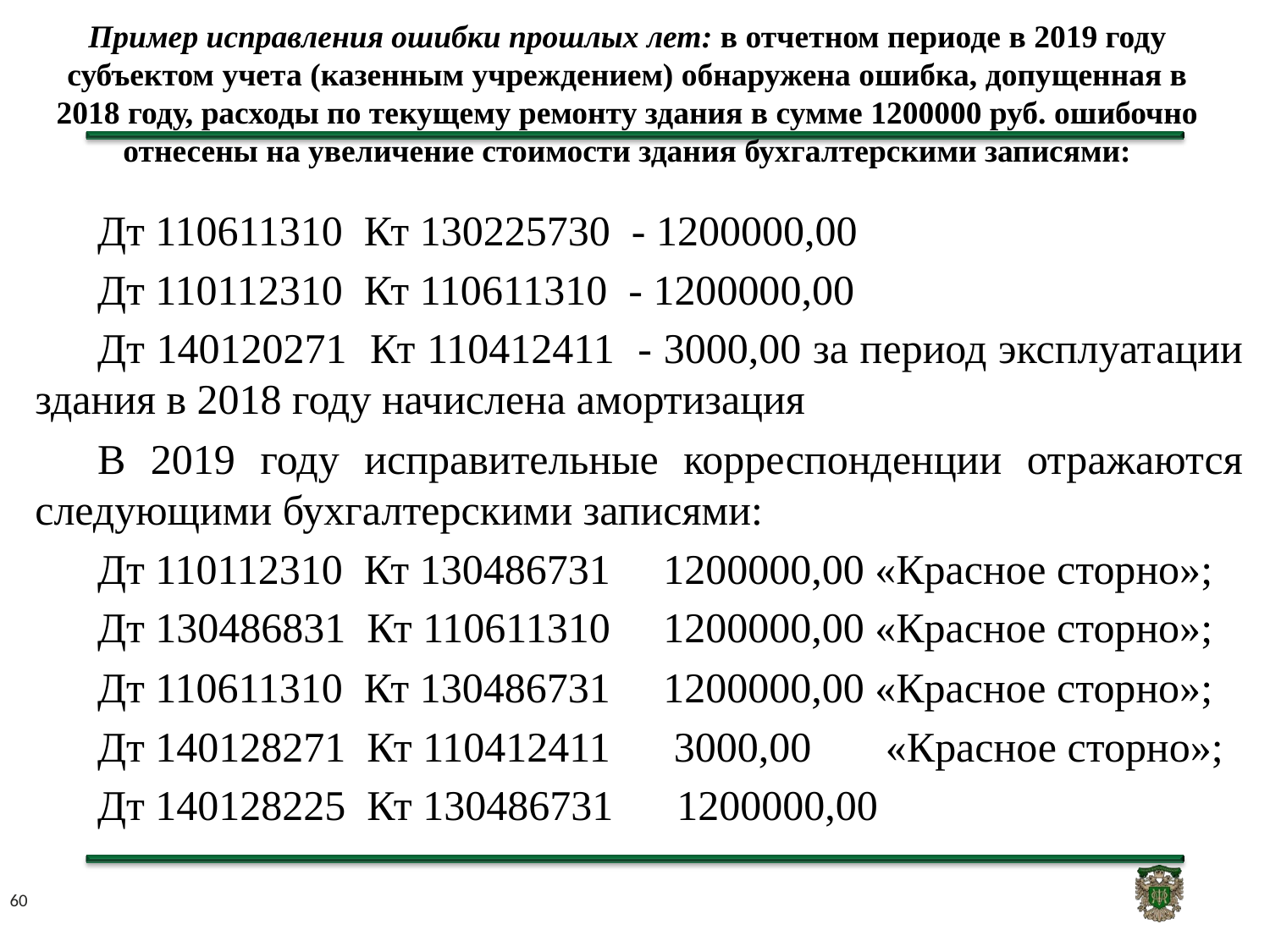

# Пример исправления ошибки прошлых лет: в отчетном периоде в 2019 году субъектом учета (казенным учреждением) обнаружена ошибка, допущенная в 2018 году, расходы по текущему ремонту здания в сумме 1200000 руб. ошибочно отнесены на увеличение стоимости здания бухгалтерскими записями:

Дт 110611310  Кт 130225730  - 1200000,00
Дт 110112310  Кт 110611310  - 1200000,00
Дт 140120271  Кт 110412411  - 3000,00 за период эксплуатации здания в 2018 году начислена амортизация
В 2019 году исправительные корреспонденции отражаются следующими бухгалтерскими записями:
Дт 110112310  Кт 130486731     1200000,00 «Красное сторно»;
Дт 130486831  Кт 110611310     1200000,00 «Красное сторно»;
Дт 110611310  Кт 130486731     1200000,00 «Красное сторно»;
Дт 140128271  Кт 110412411      3000,00       «Красное сторно»;
Дт 140128225  Кт 130486731      1200000,00

60